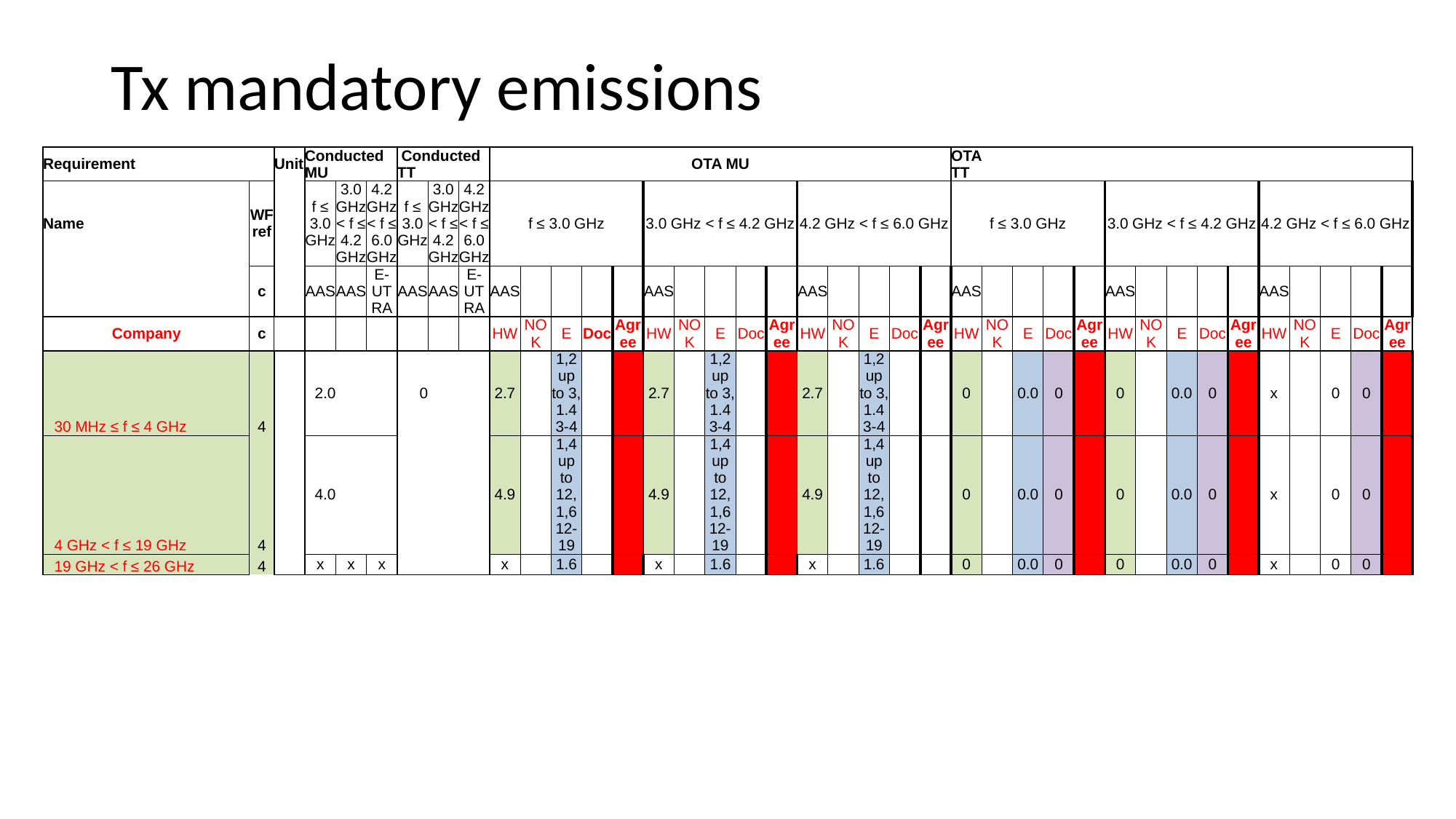

# Tx mandatory emissions
| Requirement |  | Unit | Conducted MU |  |  | Conducted TT |  |  | OTA MU |  |  |  |  |  |  |  |  |  |  |  |  |  |  | OTA TT |  |  |  |  |  |  |  |  |  |  |  |  |  |  |
| --- | --- | --- | --- | --- | --- | --- | --- | --- | --- | --- | --- | --- | --- | --- | --- | --- | --- | --- | --- | --- | --- | --- | --- | --- | --- | --- | --- | --- | --- | --- | --- | --- | --- | --- | --- | --- | --- | --- |
| Name | WF ref |  | f ≤ 3.0 GHz | 3.0 GHz < f ≤ 4.2 GHz | 4.2 GHz < f ≤ 6.0 GHz | f ≤ 3.0 GHz | 3.0 GHz < f ≤ 4.2 GHz | 4.2 GHz < f ≤ 6.0 GHz | f ≤ 3.0 GHz |  |  |  |  | 3.0 GHz < f ≤ 4.2 GHz |  |  |  |  | 4.2 GHz < f ≤ 6.0 GHz |  |  |  |  | f ≤ 3.0 GHz |  |  |  |  | 3.0 GHz < f ≤ 4.2 GHz |  |  |  |  | 4.2 GHz < f ≤ 6.0 GHz |  |  |  |  |
|  | c |  | AAS | AAS | E-UTRA | AAS | AAS | E-UTRA | AAS |  |  |  |  | AAS |  |  |  |  | AAS |  |  |  |  | AAS |  |  |  |  | AAS |  |  |  |  | AAS |  |  |  |  |
| Company | c |  |  |  |  |  |  |  | HW | NOK | E | Doc | Agree | HW | NOK | E | Doc | Agree | HW | NOK | E | Doc | Agree | HW | NOK | E | Doc | Agree | HW | NOK | E | Doc | Agree | HW | NOK | E | Doc | Agree |
| 30 MHz ≤ f ≤ 4 GHz | 4 |  | 2.0 |  |  | 0 |  |  | 2.7 |  | 1,2 up to 3, 1.4 3-4 |  |  | 2.7 |  | 1,2 up to 3, 1.4 3-4 |  |  | 2.7 |  | 1,2 up to 3, 1.4 3-4 |  |  | 0 |  | 0.0 | 0 |  | 0 |  | 0.0 | 0 |  | x |  | 0 | 0 |  |
| 4 GHz < f ≤ 19 GHz | 4 |  | 4.0 |  |  |  |  |  | 4.9 |  | 1,4 up to 12, 1,6 12-19 |  |  | 4.9 |  | 1,4 up to 12, 1,6 12-19 |  |  | 4.9 |  | 1,4 up to 12, 1,6 12-19 |  |  | 0 |  | 0.0 | 0 |  | 0 |  | 0.0 | 0 |  | x |  | 0 | 0 |  |
| 19 GHz < f ≤ 26 GHz | 4 |  | x | x | x |  |  |  | x |  | 1.6 |  |  | x |  | 1.6 |  |  | x |  | 1.6 |  |  | 0 |  | 0.0 | 0 |  | 0 |  | 0.0 | 0 |  | x |  | 0 | 0 |  |